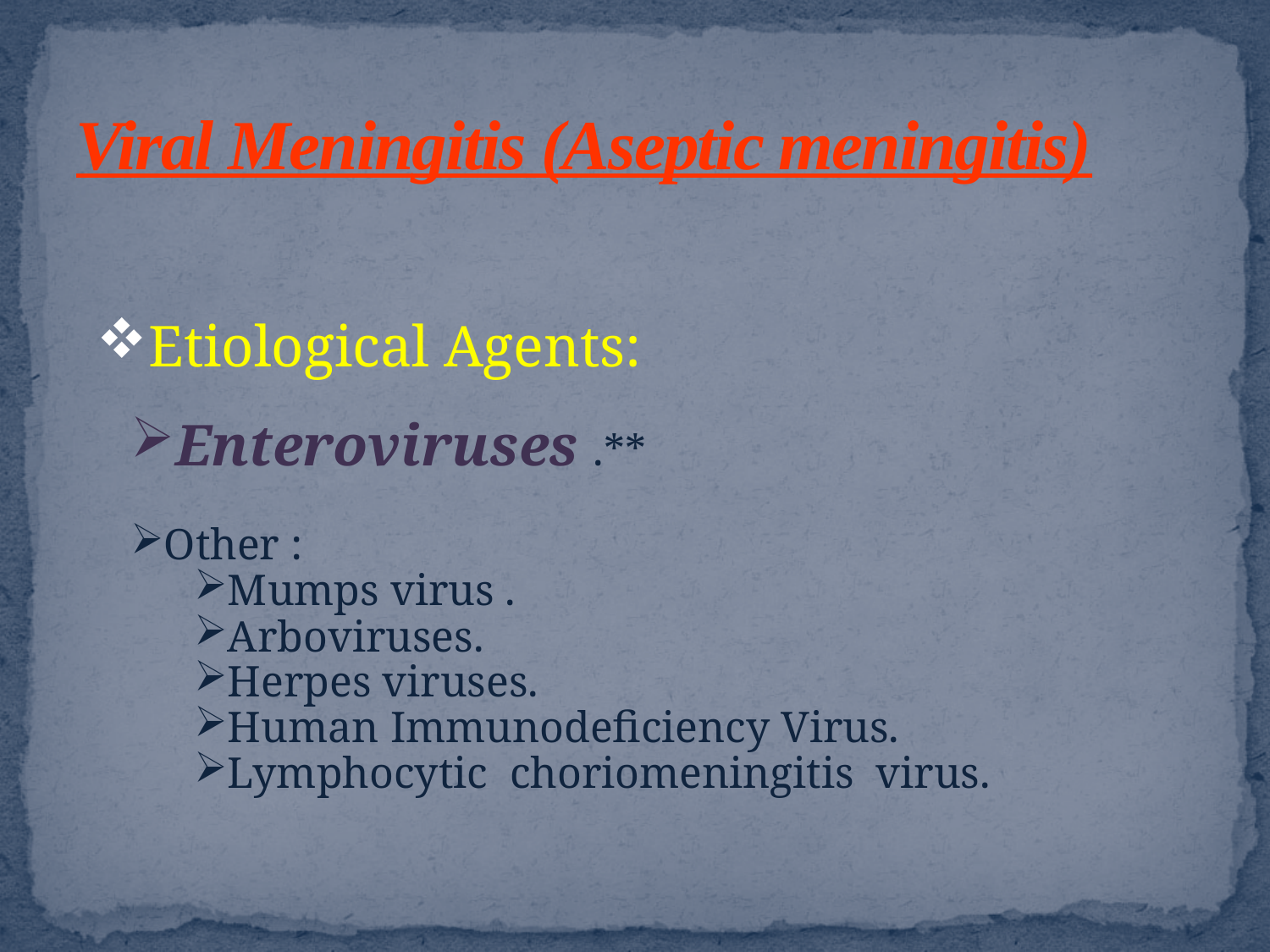

# Viral Meningitis (Aseptic meningitis)
Etiological Agents:

Enteroviruses .**

Other :
Mumps virus .
Arboviruses.
Herpes viruses.
Human Immunodeficiency Virus.
Lymphocytic  choriomeningitis  virus.